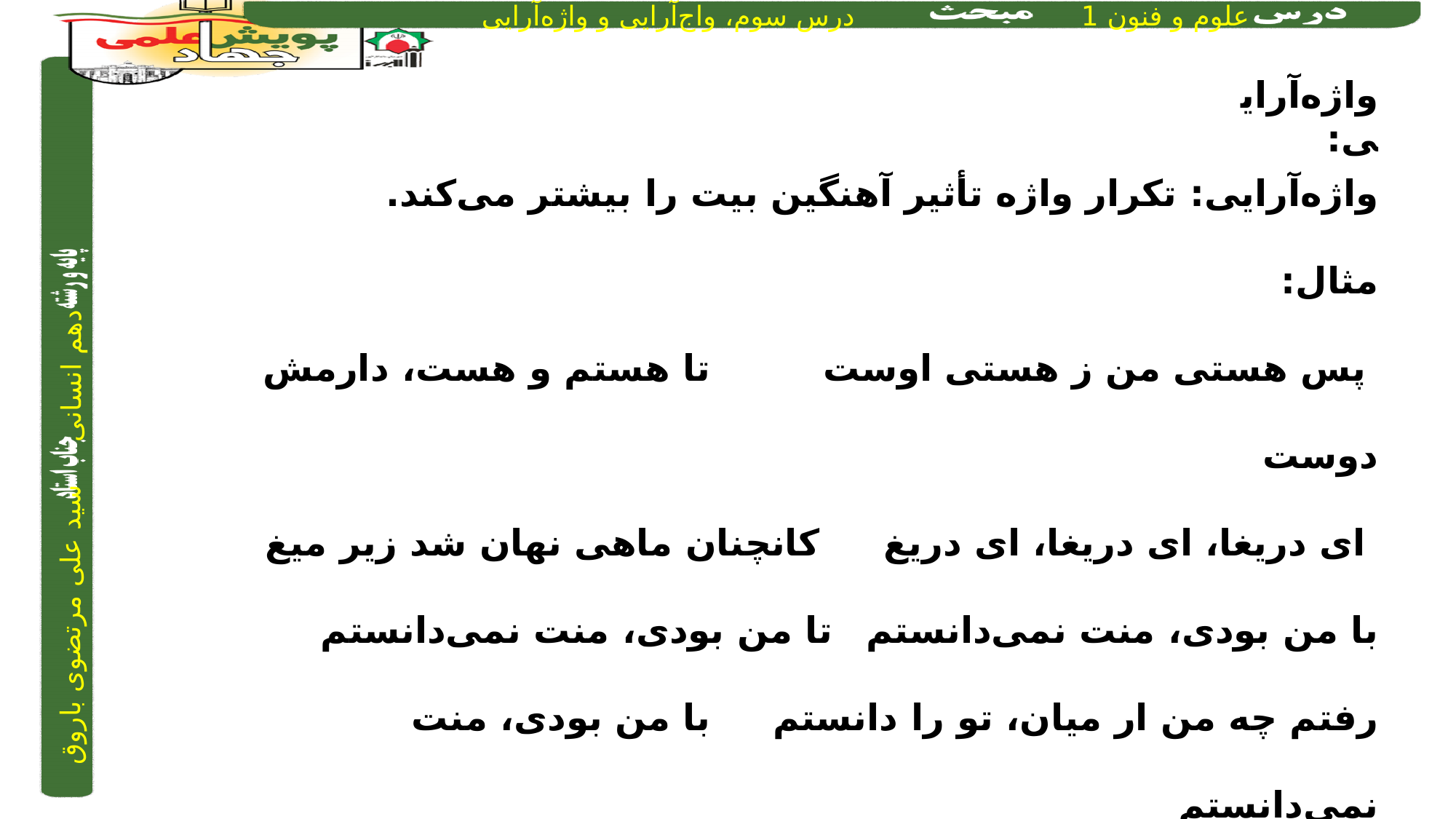

واژه‌آرایی:
واژه‌آرایی: تکرار واژه تأثیر آهنگین بیت را بیشتر می‌کند.
مثال:
 پس هستی من ز هستی اوست		 تا هستم و هست، دارمش دوست
 ای دریغا، ای دریغا، ای دریغ		 کانچنان ماهی نهان شد زیر میغ
با من بودی، منت نمی‌دانستم 		تا من بودی، منت نمی‌دانستم
رفتم چه من ار میان، تو را دانستم		 با من بودی، منت نمی‌دانستم
ما را سری است با تو، که گر خلق روزگار	 دشمن شوند و سر برود، هم بر آن سریم